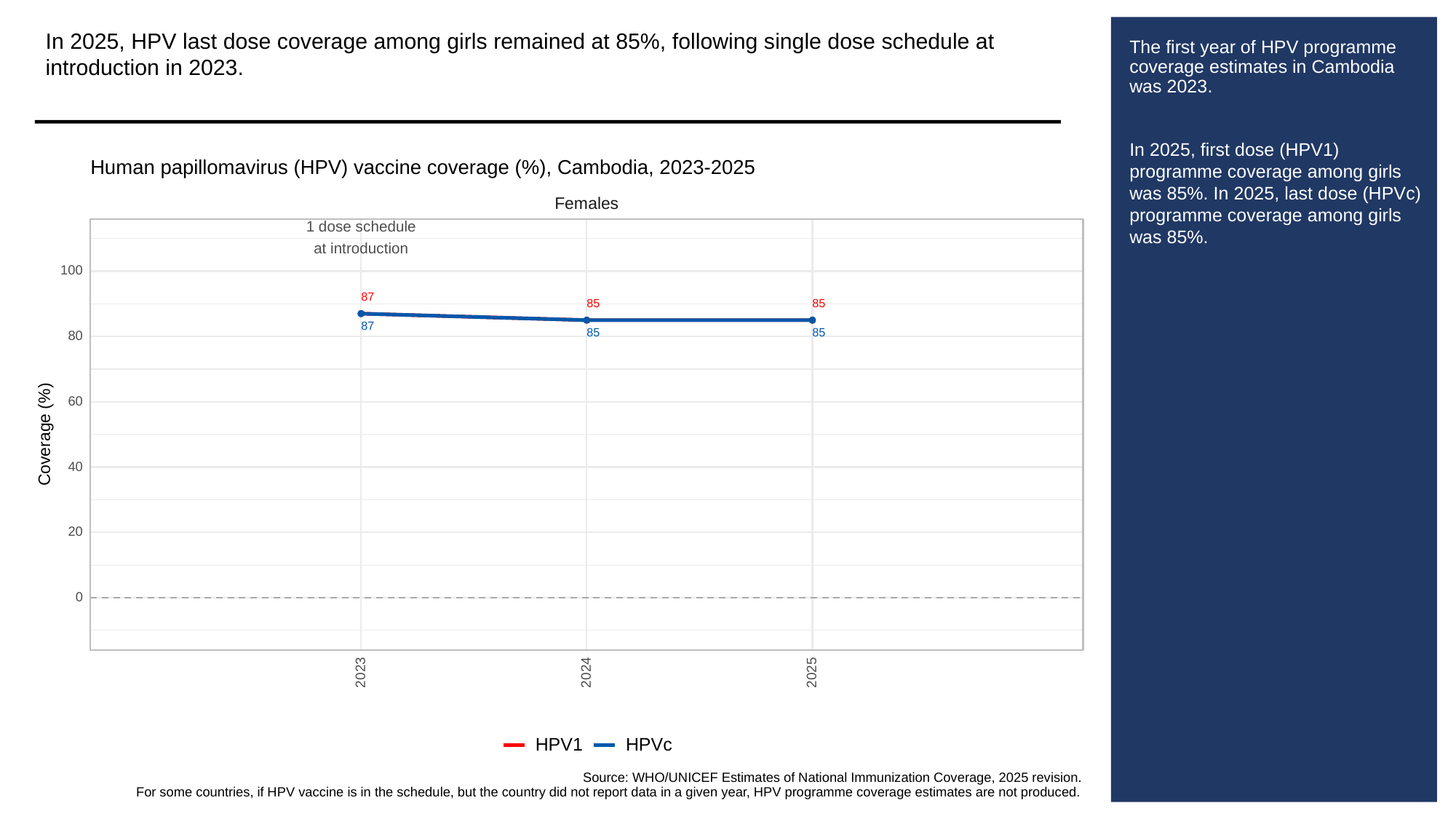

In 2025, HPV last dose coverage among girls remained at 85%, following single dose schedule at introduction in 2023.
# The first year of HPV programme coverage estimates in Cambodia was 2023.

In 2025, first dose (HPV1) programme coverage among girls was 85%. In 2025, last dose (HPVc) programme coverage among girls was 85%.

Human papillomavirus (HPV) vaccine coverage (%), Cambodia, 2023-2025
Females

1 dose schedule

at introduction
100

87
85
85

87
85
85
80

60

Coverage (%)

40

20

0

2023
2024
2025
HPVc
HPV1

Source: WHO/UNICEF Estimates of National Immunization Coverage, 2025 revision.
For some countries, if HPV vaccine is in the schedule, but the country did not report data in a given year, HPV programme coverage estimates are not produced.